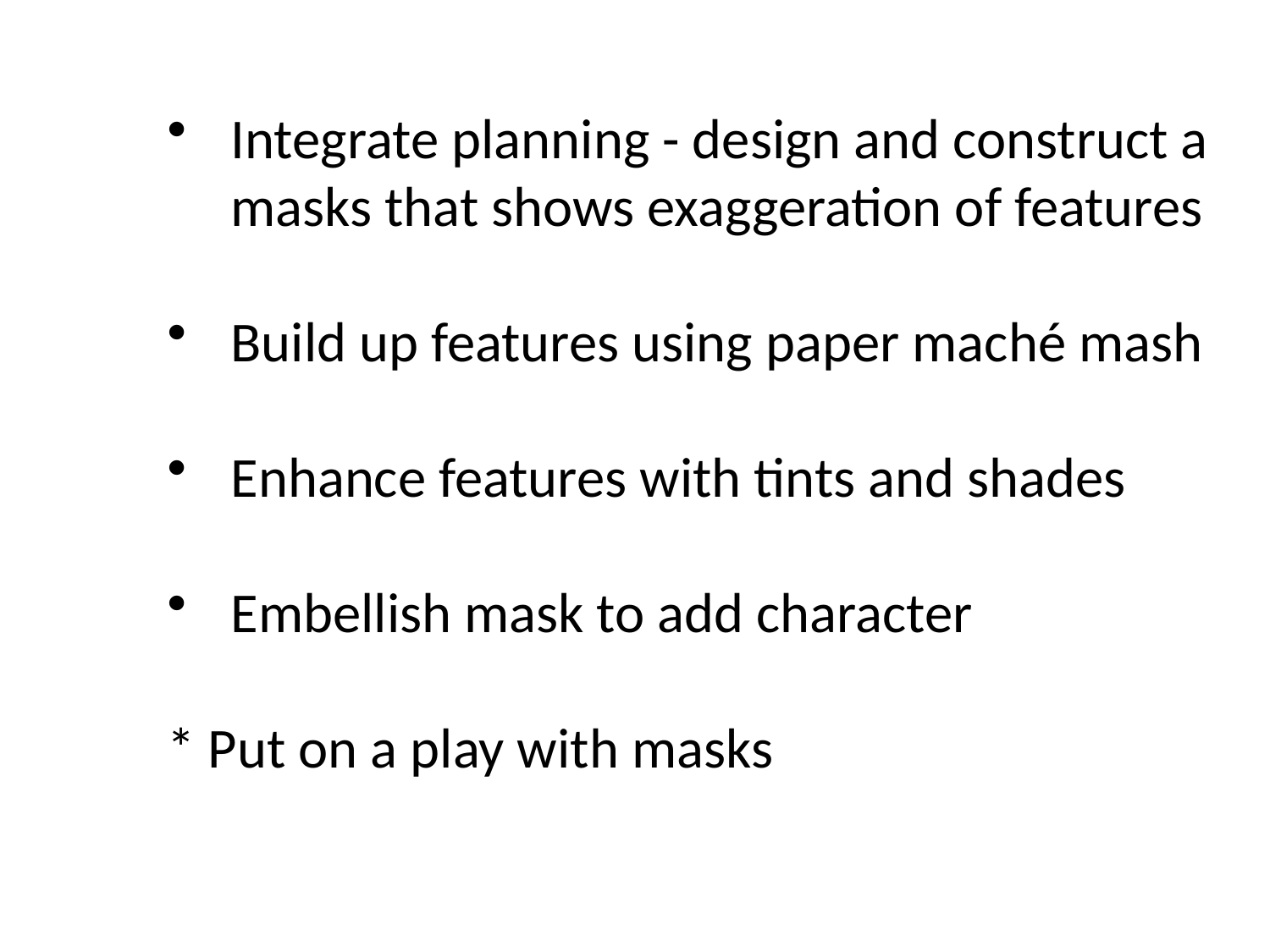

Integrate planning - design and construct a masks that shows exaggeration of features

Build up features using paper maché mash

Enhance features with tints and shades

Embellish mask to add character

* Put on a play with masks